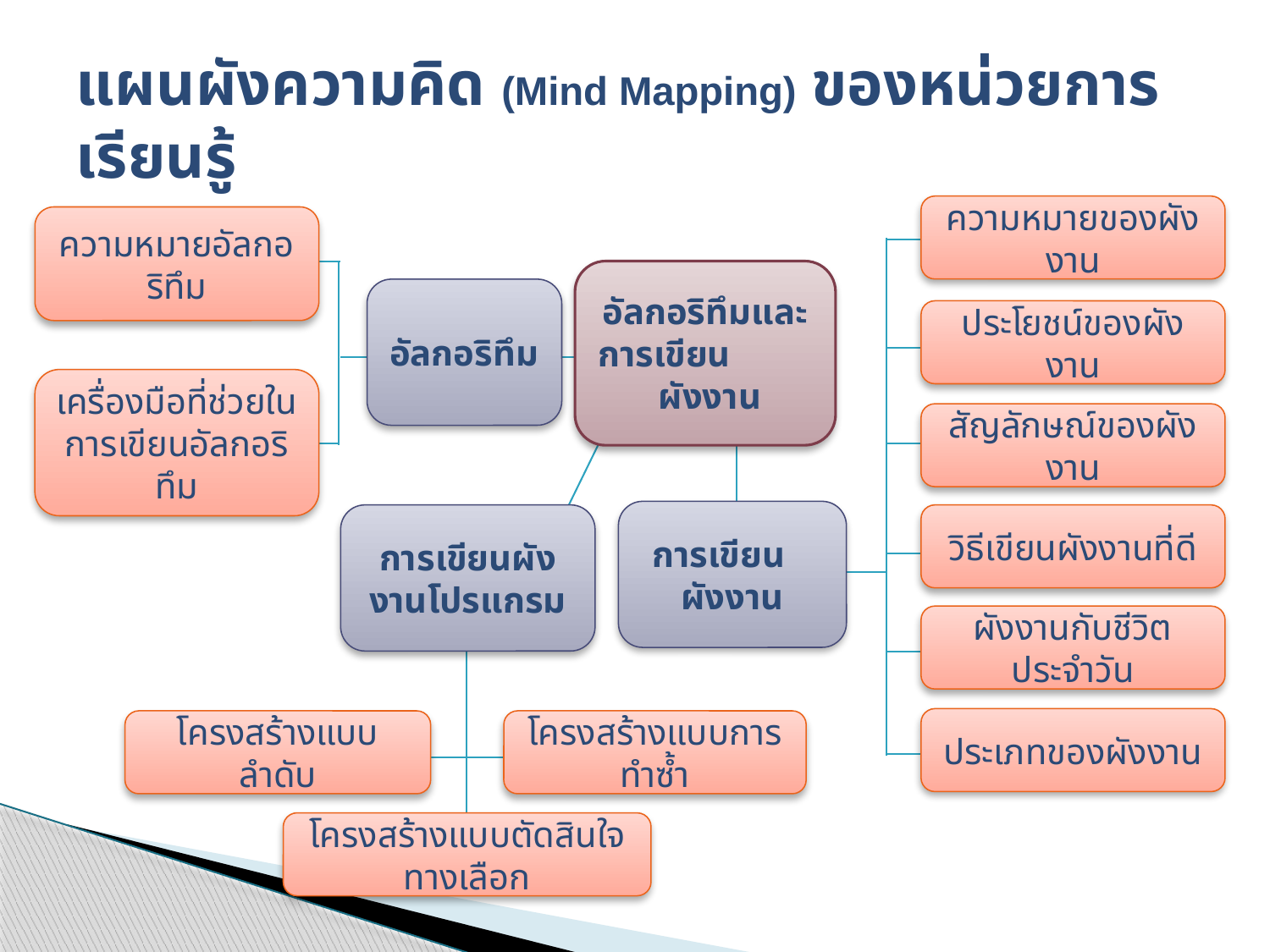

# แผนผังความคิด (Mind Mapping) ของหน่วยการเรียนรู้
ความหมายของผังงาน
ความหมายอัลกอริทึม
อัลกอริทึมและ
การเขียน           ผังงาน
อัลกอริทึม
ประโยชน์ของผังงาน
เครื่องมือที่ช่วยในการเขียนอัลกอริทึม
สัญลักษณ์ของผังงาน
การเขียน    ผังงาน
การเขียนผังงานโปรแกรม
วิธีเขียนผังงานที่ดี
ผังงานกับชีวิตประจำวัน
ประเภทของผังงาน
โครงสร้างแบบลำดับ
โครงสร้างแบบการทำซ้ำ
โครงสร้างแบบตัดสินใจทางเลือก